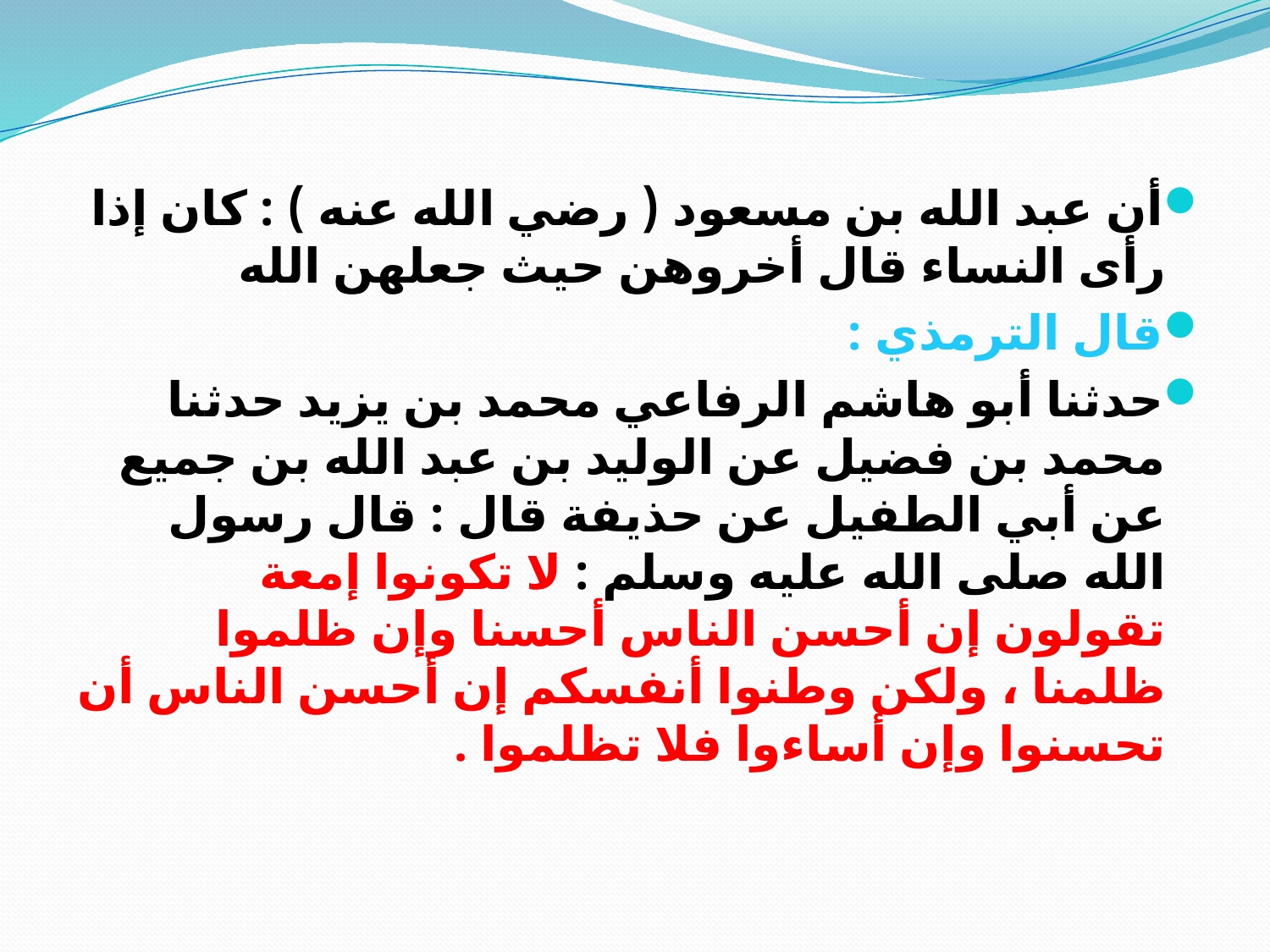

أن عبد الله بن مسعود ( رضي الله عنه ) : كان إذا  رأى النساء قال أخروهن حيث جعلهن الله
قال الترمذي :
حدثنا أبو هاشم الرفاعي محمد بن يزيد حدثنا محمد بن فضيل عن الوليد بن عبد الله بن جميع عن أبي الطفيل عن حذيفة قال : قال رسول الله صلى الله عليه وسلم : لا تكونوا إمعة تقولون إن أحسن الناس أحسنا وإن ظلموا ظلمنا ، ولكن وطنوا أنفسكم إن أحسن الناس أن تحسنوا وإن أساءوا فلا تظلموا .